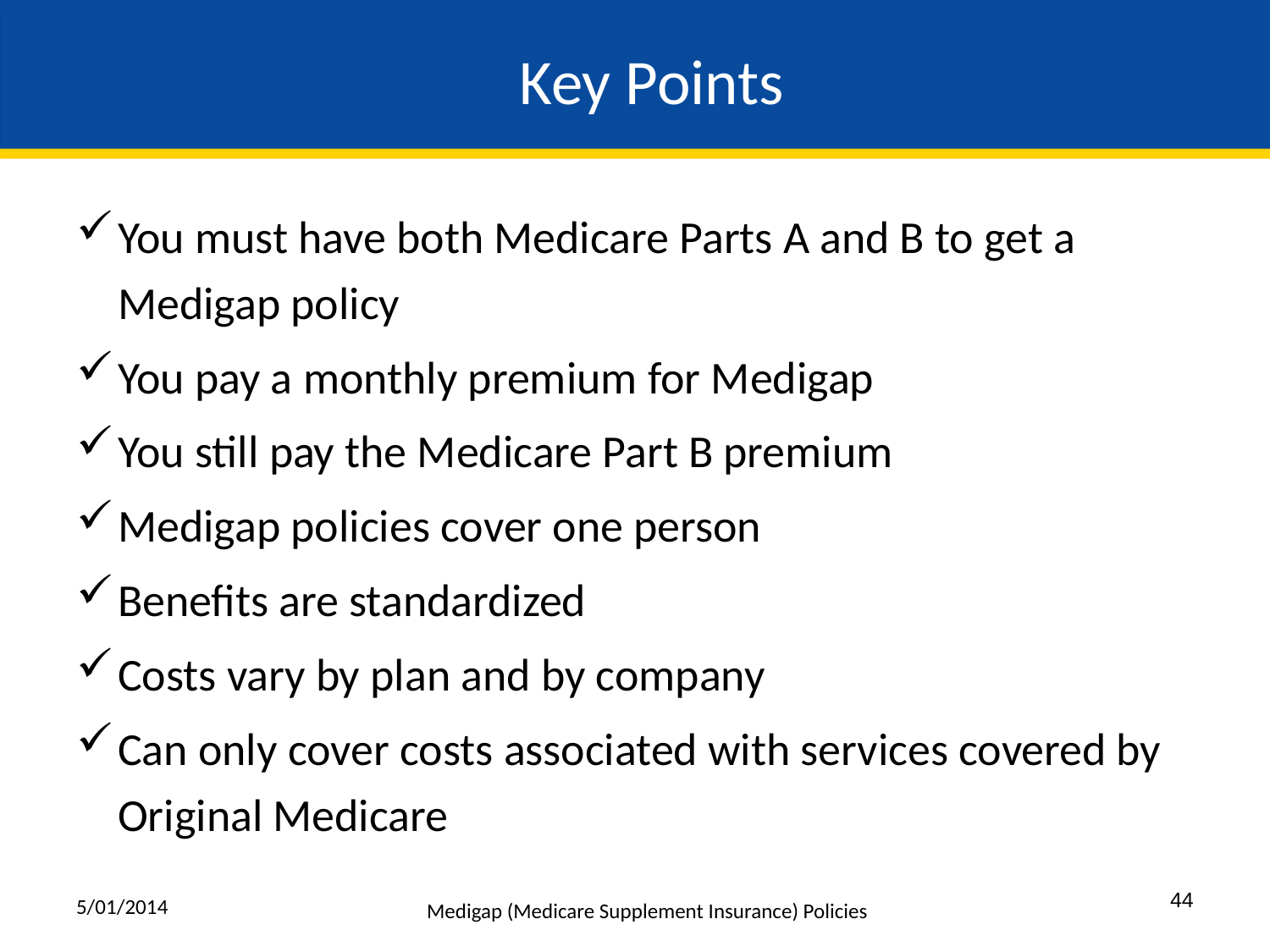

# Key Points
You must have both Medicare Parts A and B to get a Medigap policy
You pay a monthly premium for Medigap
You still pay the Medicare Part B premium
Medigap policies cover one person
Benefits are standardized
Costs vary by plan and by company
Can only cover costs associated with services covered by Original Medicare
5/01/2014
44
Medigap (Medicare Supplement Insurance) Policies